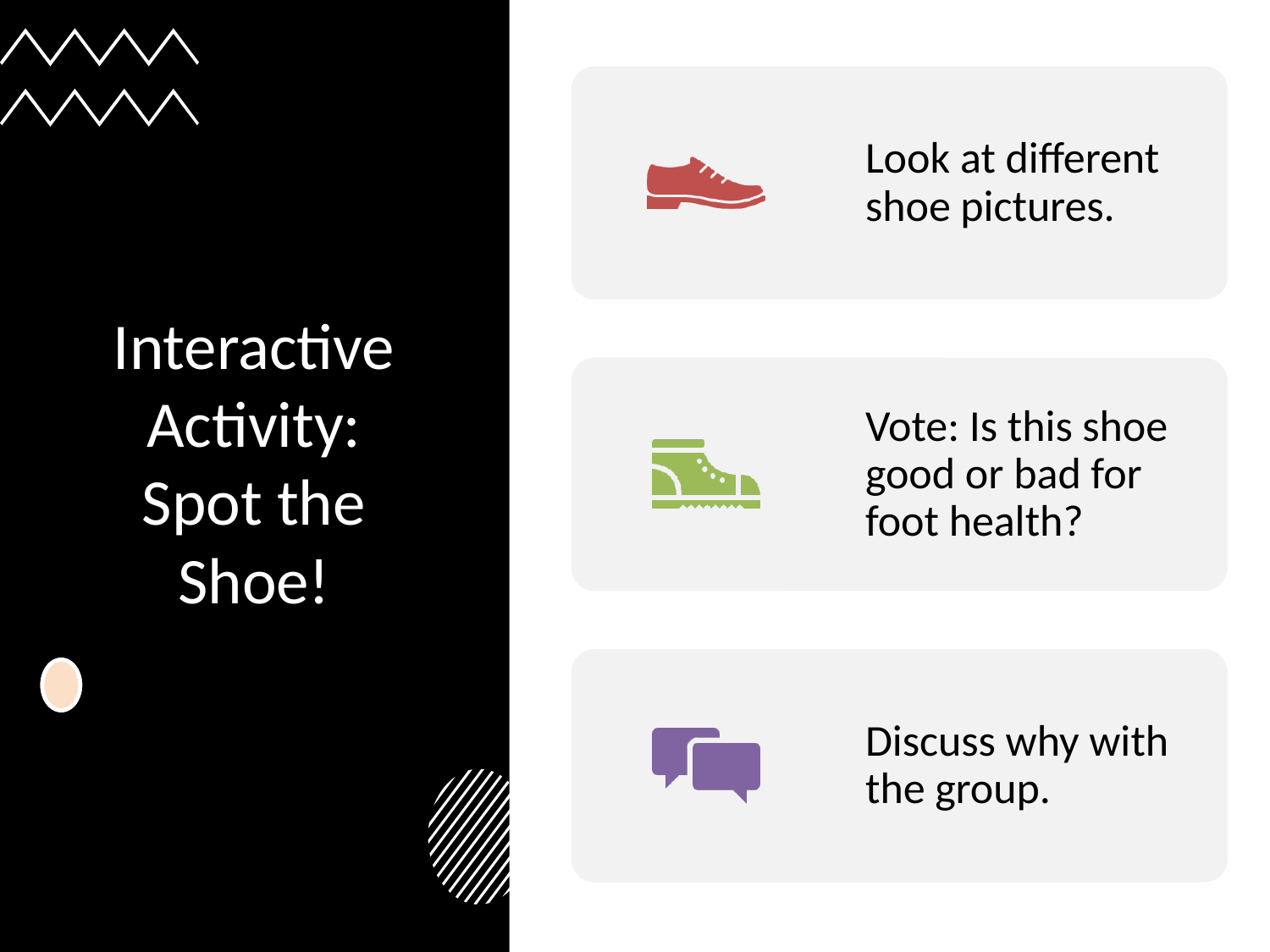

Look at different shoe pictures.
Vote: Is this shoe good or bad for foot health?
Discuss why with the group.
# Interactive Activity: Spot the Shoe!